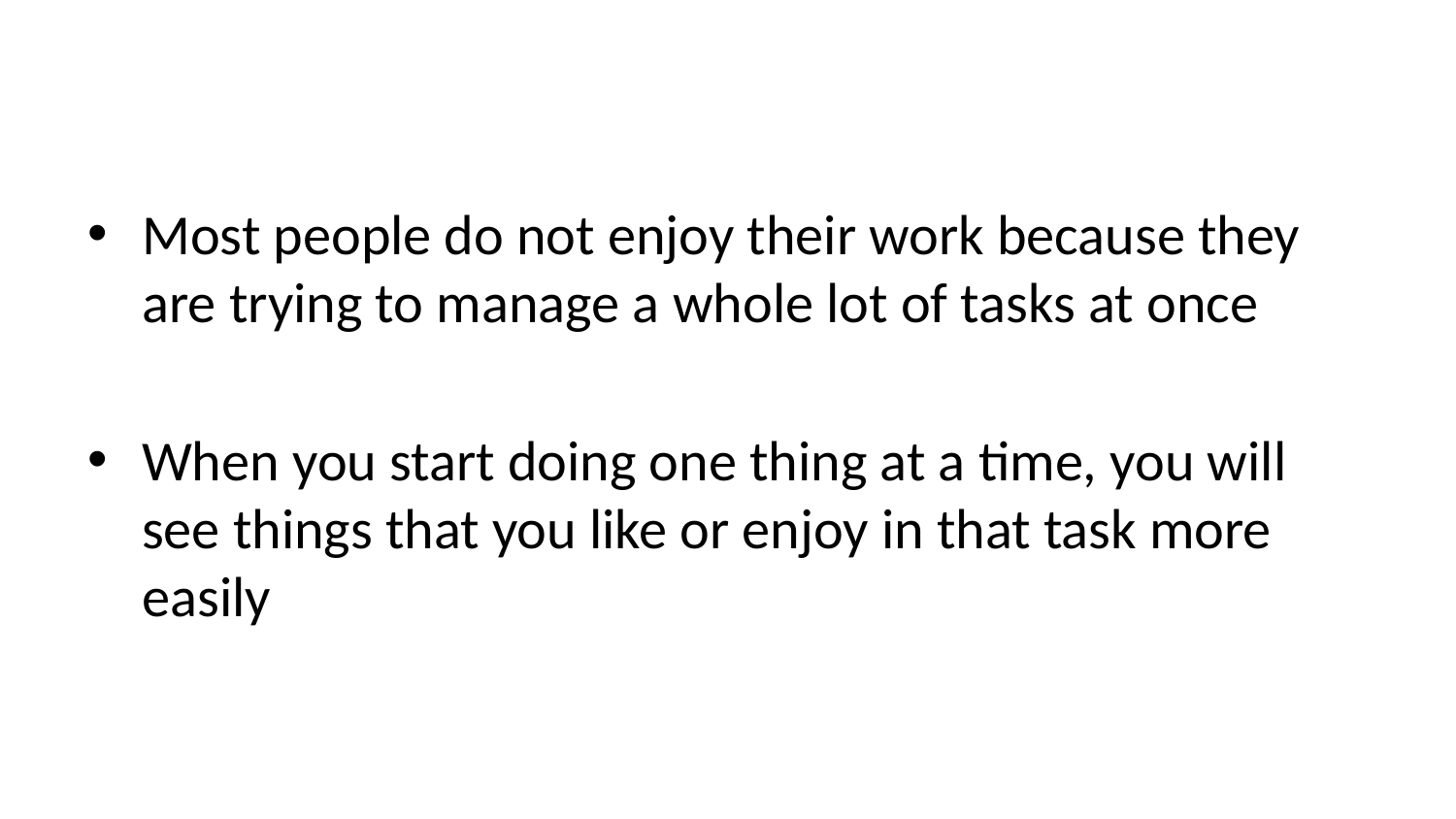

Most people do not enjoy their work because they are trying to manage a whole lot of tasks at once

When you start doing one thing at a time, you will see things that you like or enjoy in that task more easily